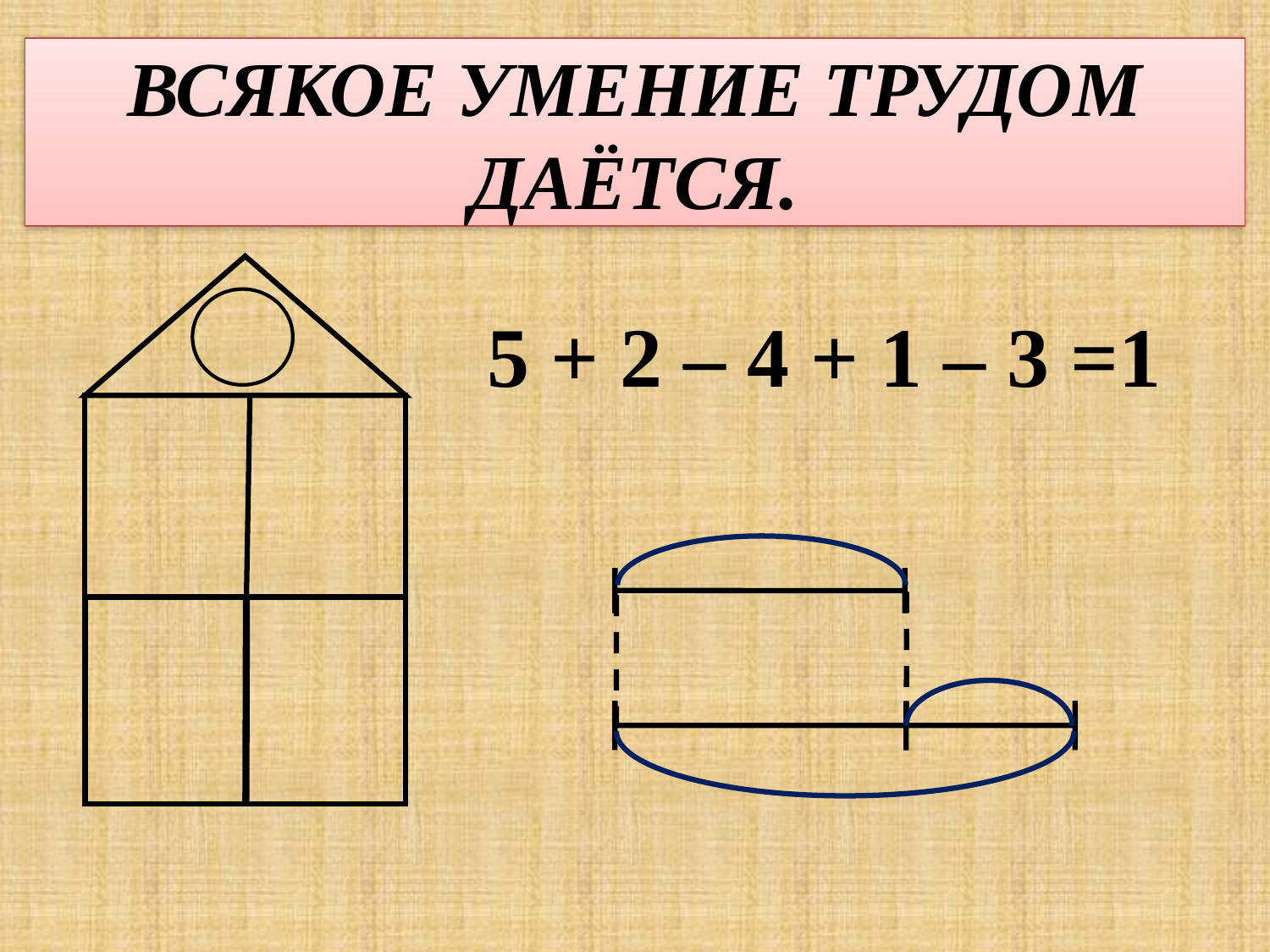

# ВСЯКОЕ УМЕНИЕ ТРУДОМ ДАЁТСЯ.

5 + 2 – 4 + 1 – 3 =1